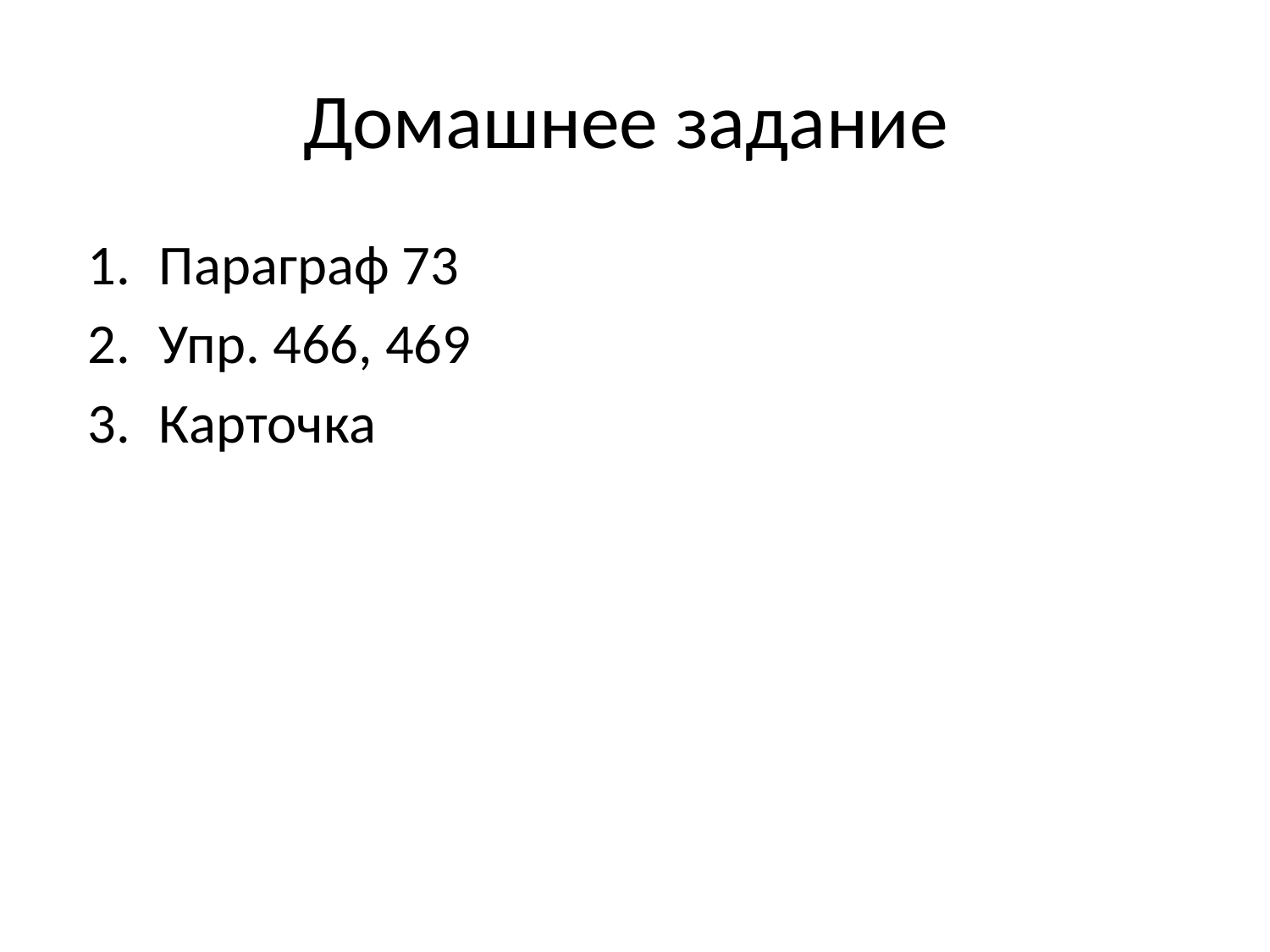

# Домашнее задание
Параграф 73
Упр. 466, 469
Карточка